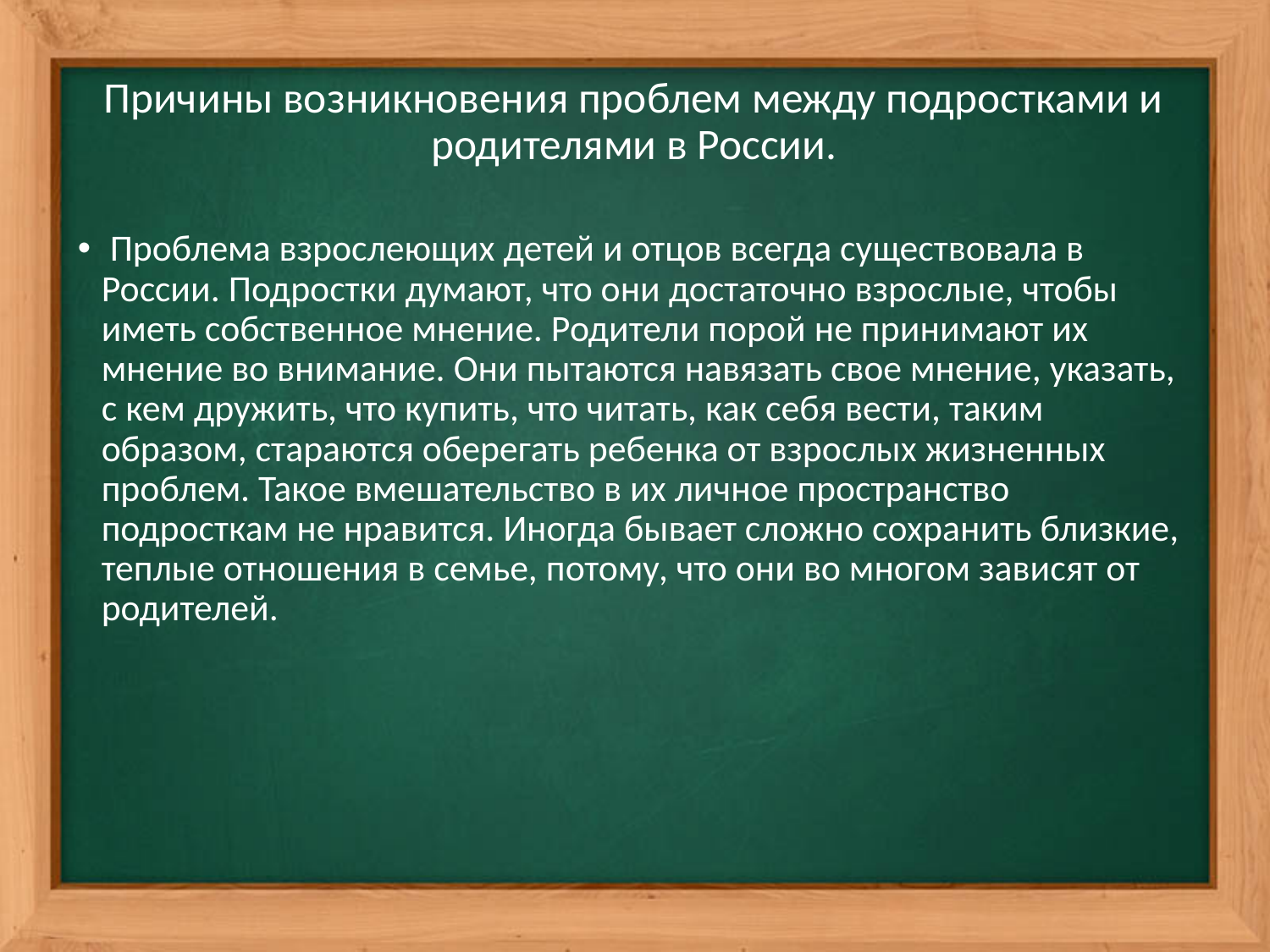

# Причины возникновения проблем между подростками и родителями в России.
 Проблема взрослеющих детей и отцов всегда существовала в России. Подростки думают, что они достаточно взрослые, чтобы иметь собственное мнение. Родители порой не принимают их мнение во внимание. Они пытаются навязать свое мнение, указать, с кем дружить, что купить, что читать, как себя вести, таким образом, стараются оберегать ребенка от взрослых жизненных проблем. Такое вмешательство в их личное пространство подросткам не нравится. Иногда бывает сложно сохранить близкие, теплые отношения в семье, потому, что они во многом зависят от родителей.